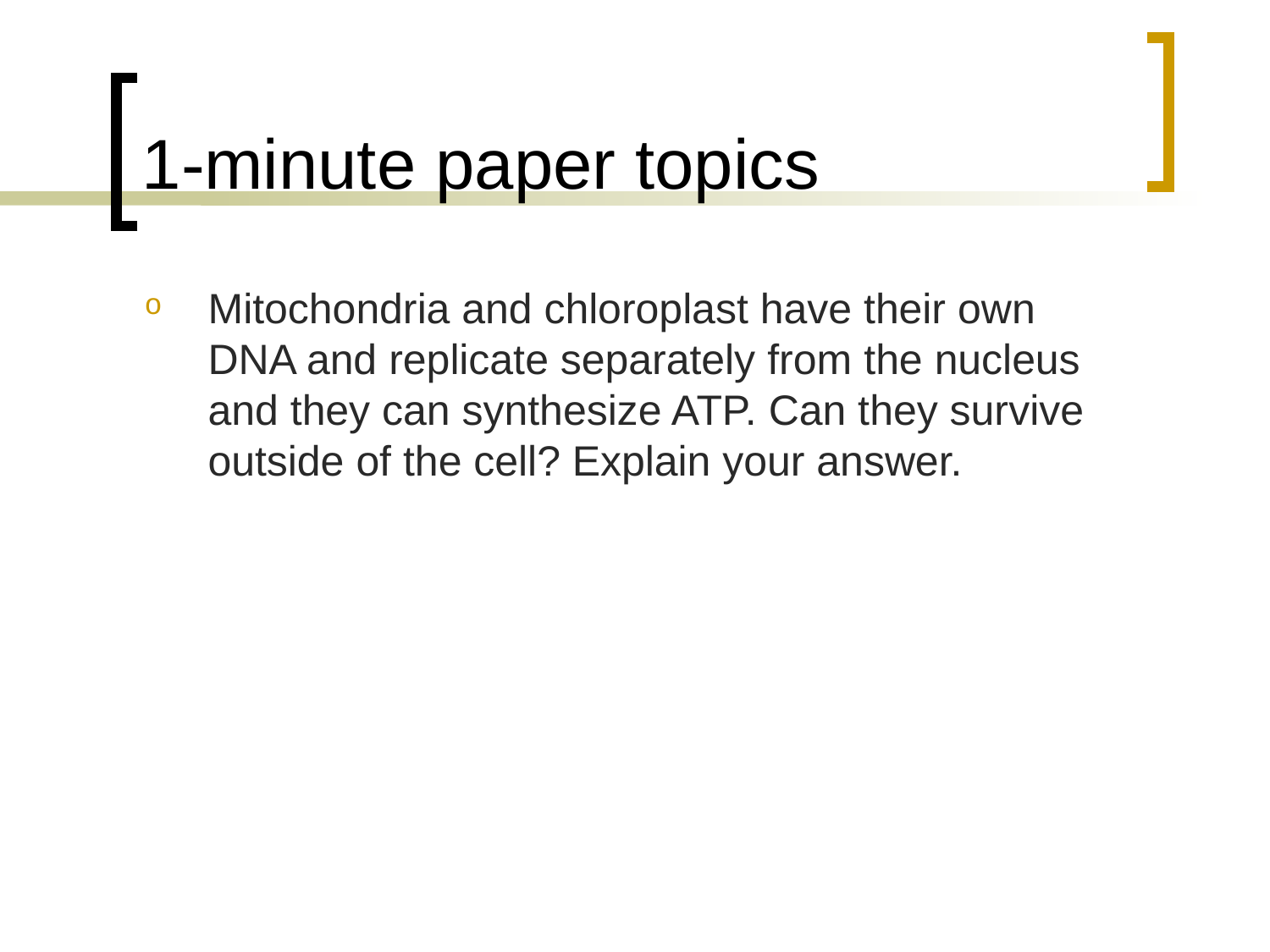

# 1-minute paper topics
Mitochondria and chloroplast have their own DNA and replicate separately from the nucleus and they can synthesize ATP. Can they survive outside of the cell? Explain your answer.